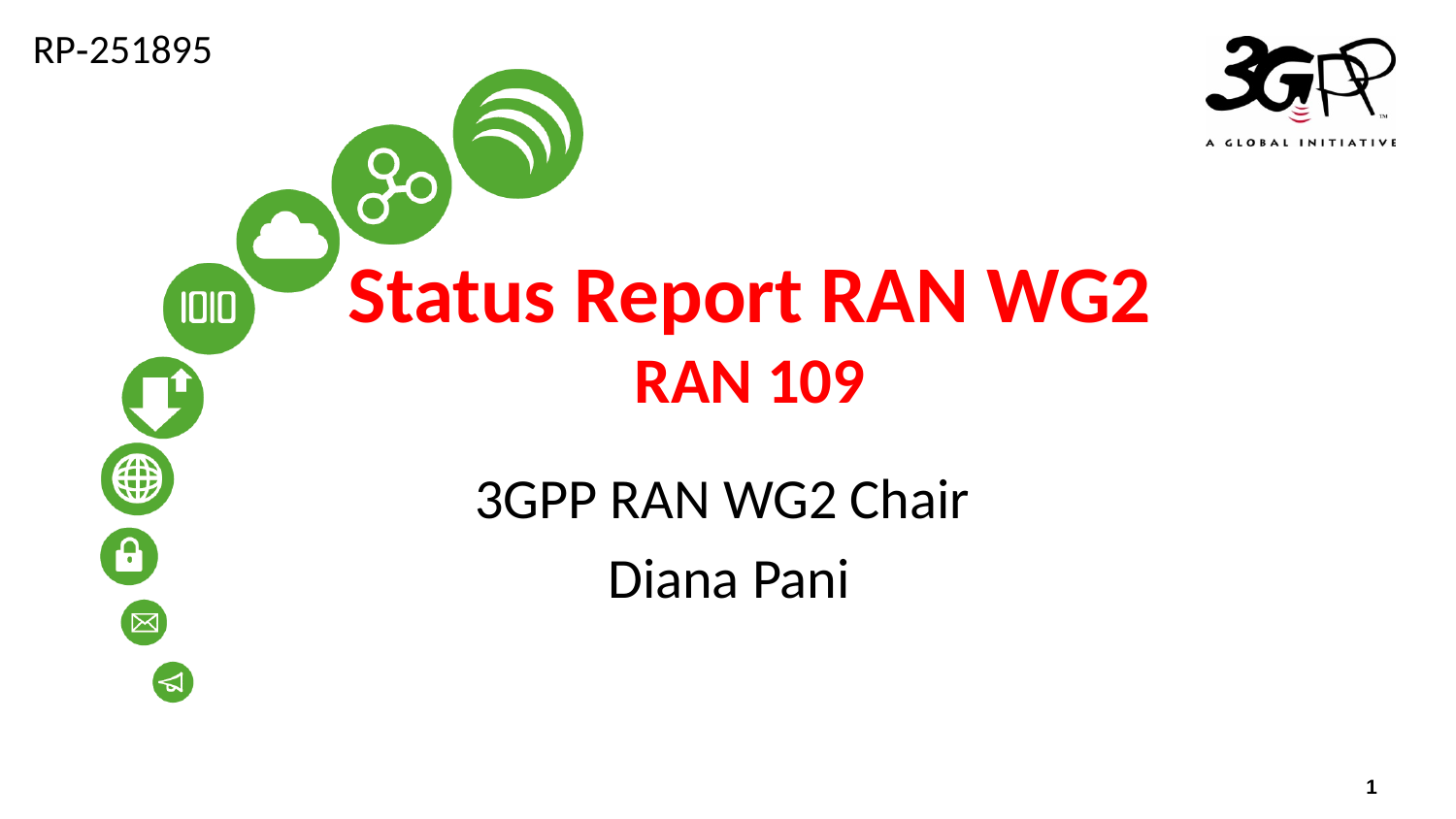

RP‑251895
Status Report RAN WG2
RAN 109
3GPP RAN WG2 Chair
Diana Pani